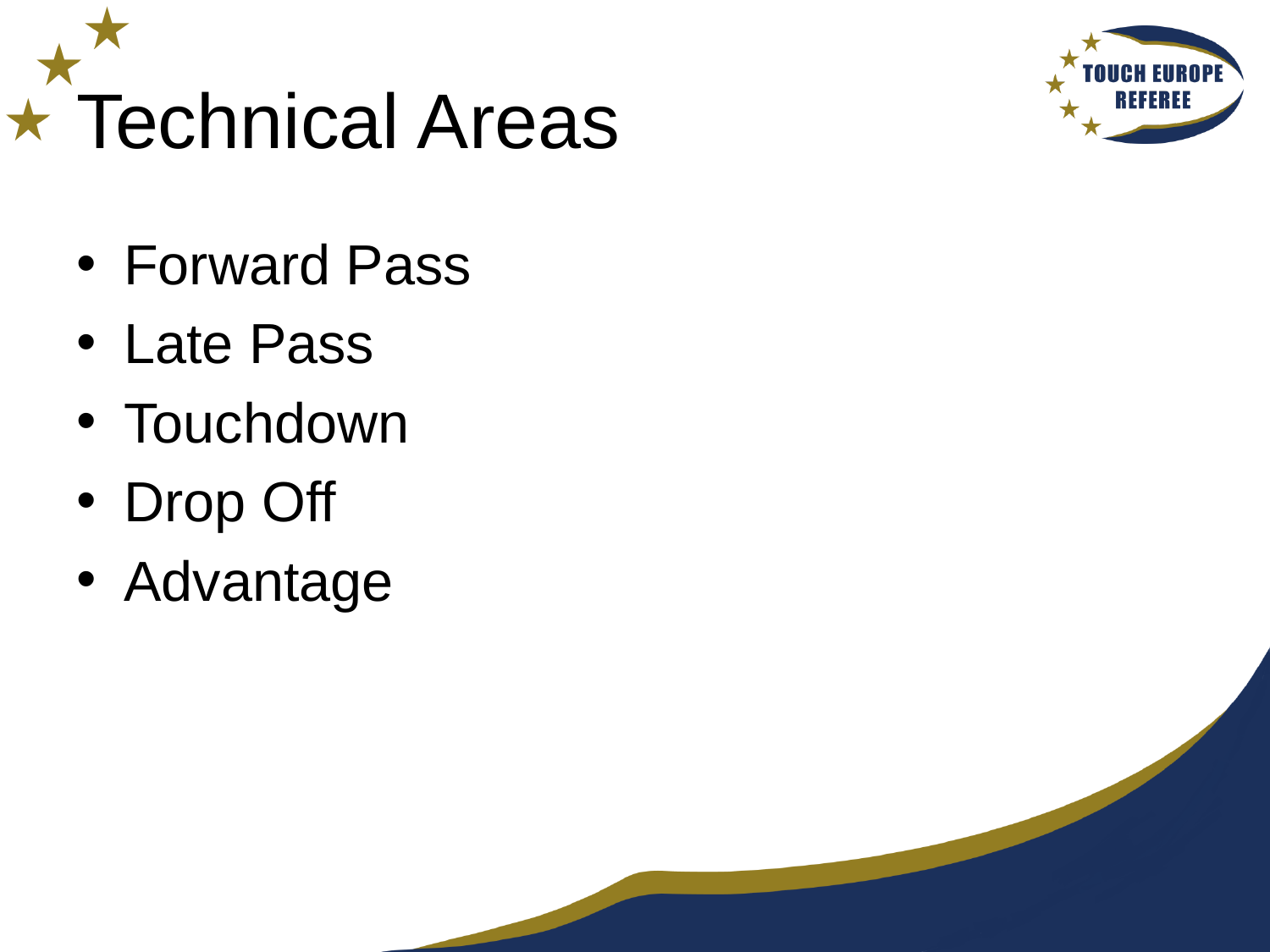

# Technical Areas
Forward Pass
Late Pass
Touchdown
Drop Off
Advantage